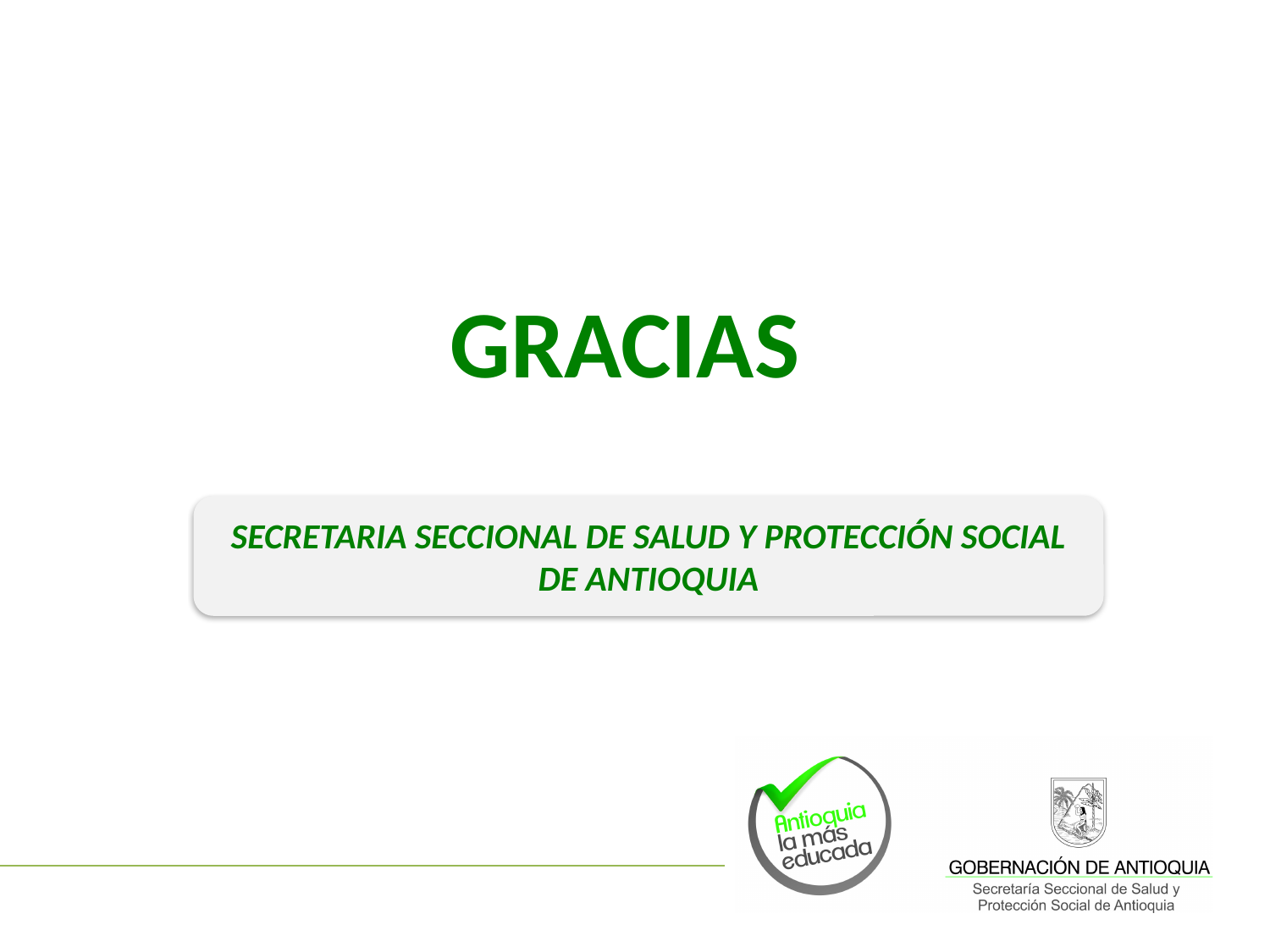

gracias
SECRETARIA SECCIONAL DE SALUD Y PROTECCIÓN SOCIAL DE ANTIOQUIA